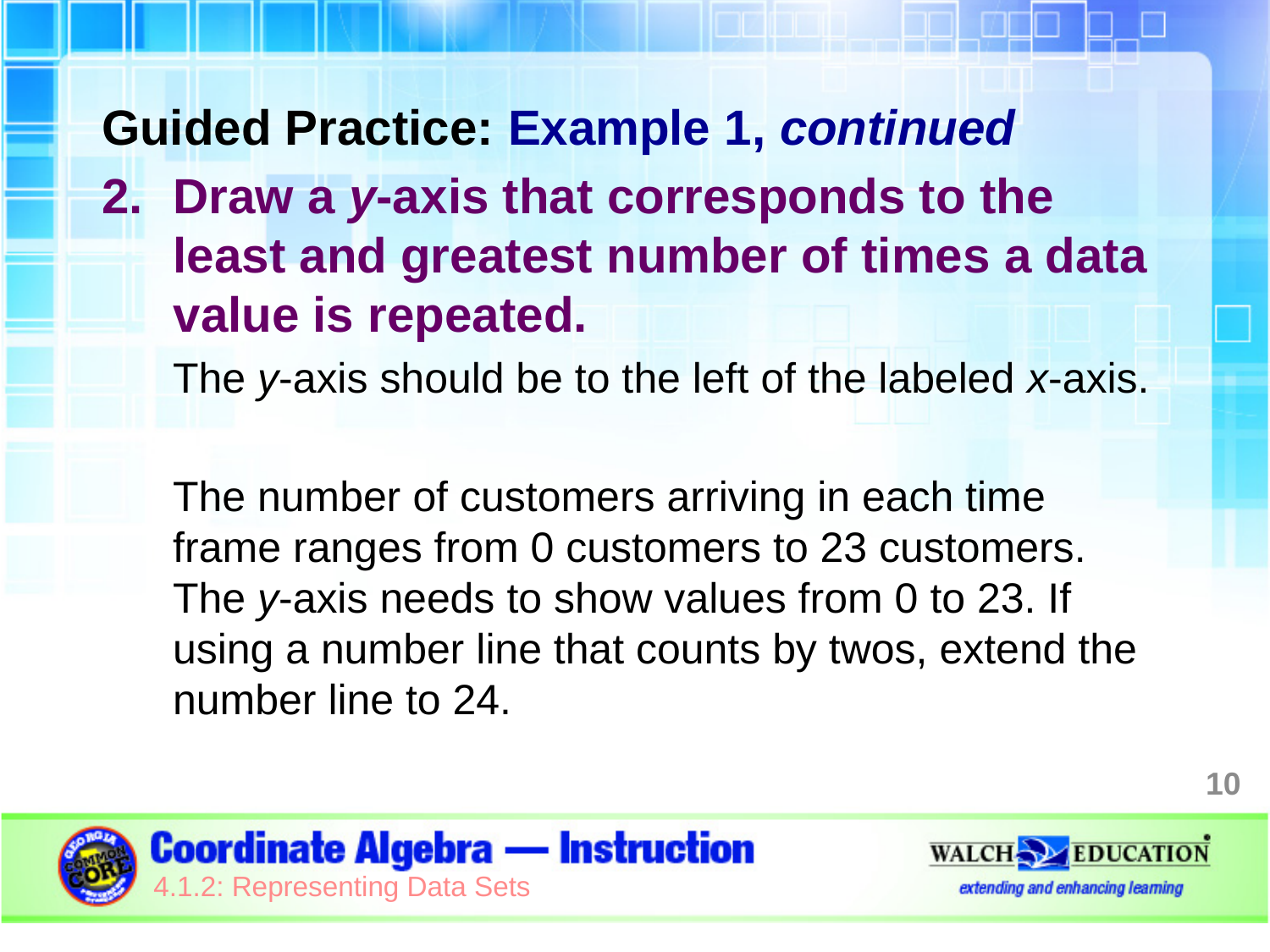

Guided Practice: Example 1, continued
Draw a y-axis that corresponds to the least and greatest number of times a data value is repeated.
The y-axis should be to the left of the labeled x-axis.

The number of customers arriving in each time frame ranges from 0 customers to 23 customers. The y-axis needs to show values from 0 to 23. If using a number line that counts by twos, extend the number line to 24.

10
4.1.2: Representing Data Sets